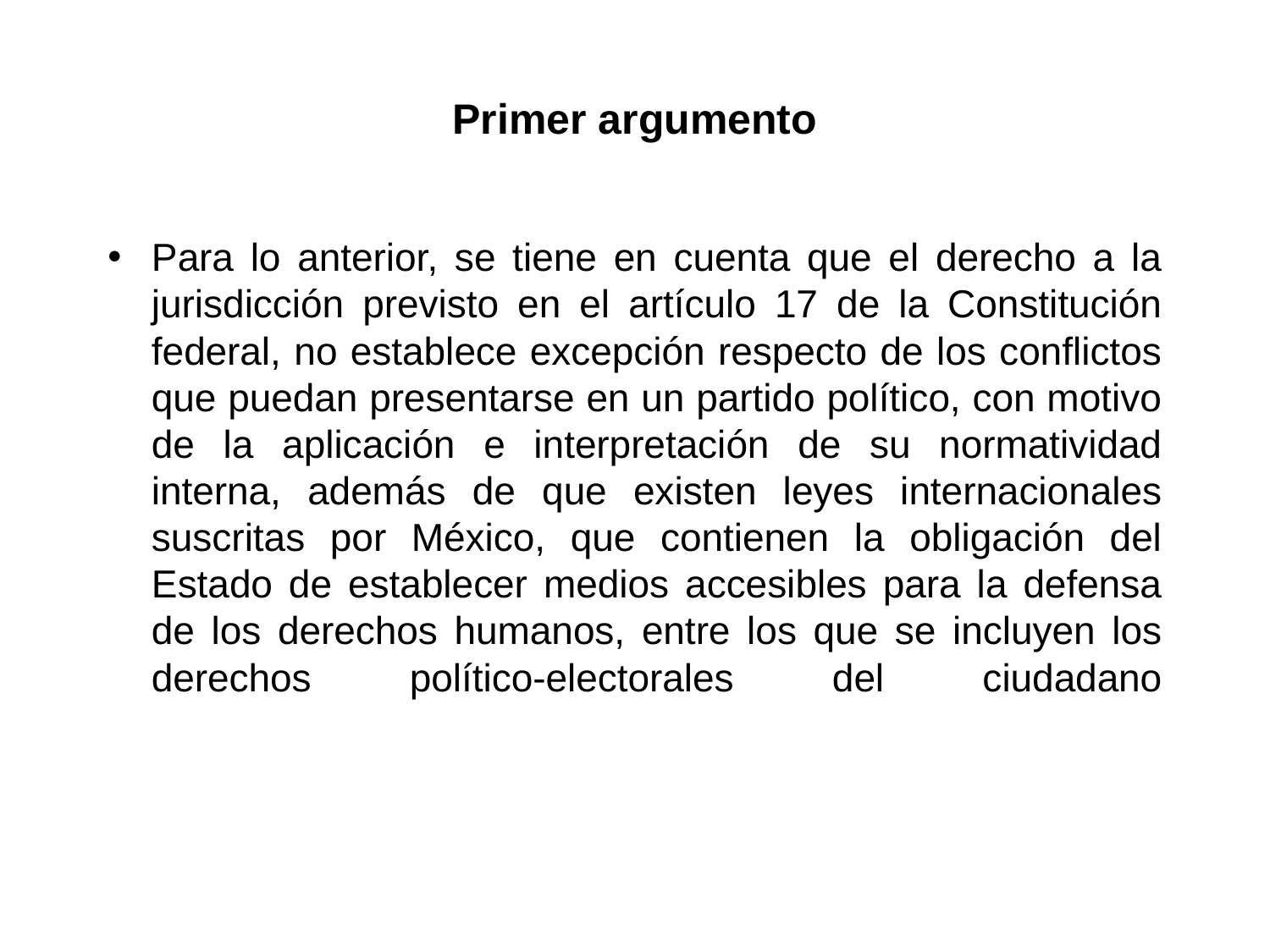

# Primer argumento
Para lo anterior, se tiene en cuenta que el derecho a la jurisdicción previsto en el artículo 17 de la Constitución federal, no establece excepción respecto de los conflictos que puedan presentarse en un partido político, con motivo de la aplicación e interpretación de su normatividad interna, además de que existen leyes internacionales suscritas por México, que contienen la obligación del Estado de establecer medios accesibles para la defensa de los derechos humanos, entre los que se incluyen los derechos político-electorales del ciudadano